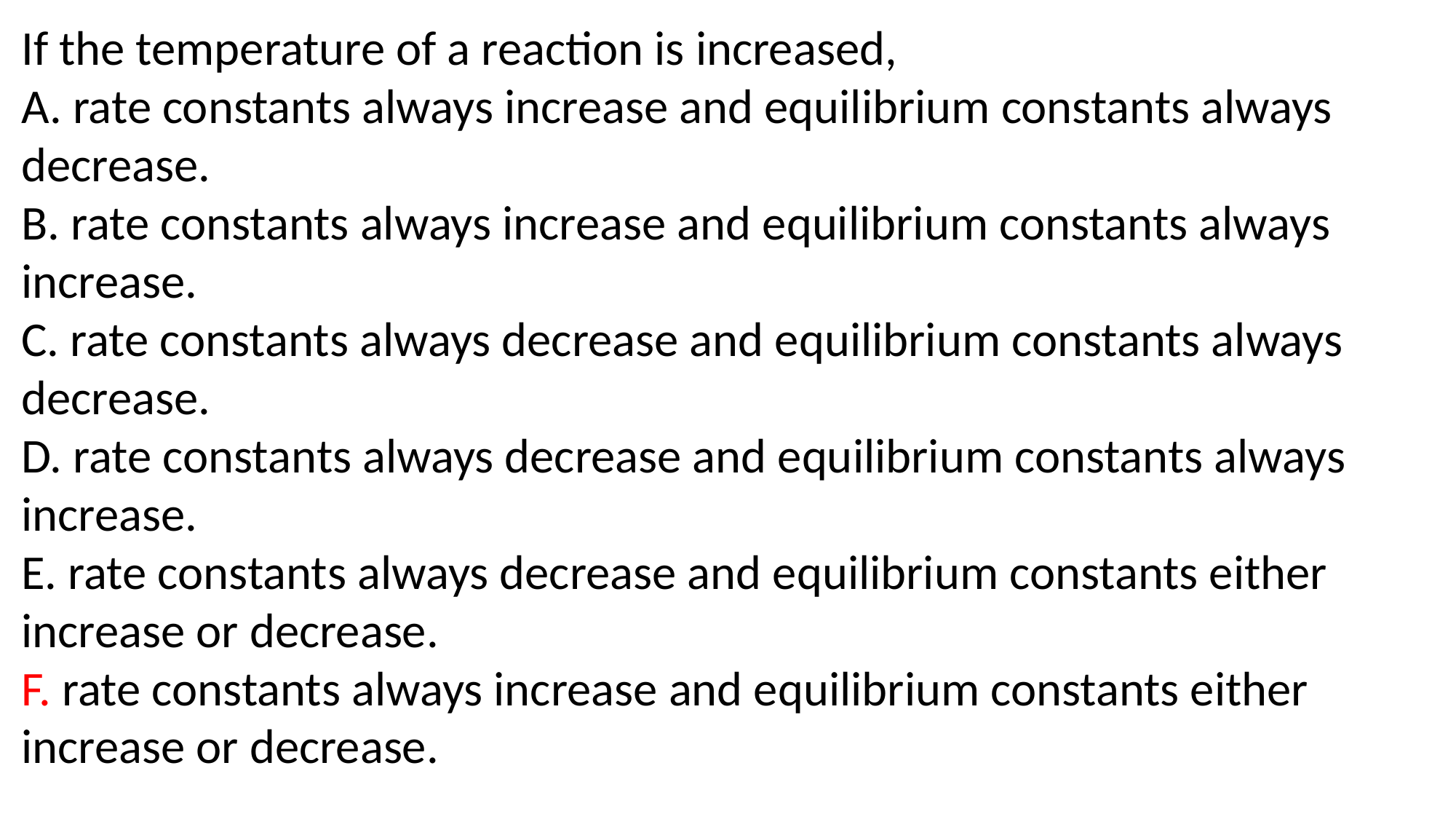

If the temperature of a reaction is increased,
A. rate constants always increase and equilibrium constants always decrease.
B. rate constants always increase and equilibrium constants always increase.
C. rate constants always decrease and equilibrium constants always decrease.
D. rate constants always decrease and equilibrium constants always increase.
E. rate constants always decrease and equilibrium constants either increase or decrease.
F. rate constants always increase and equilibrium constants either increase or decrease.